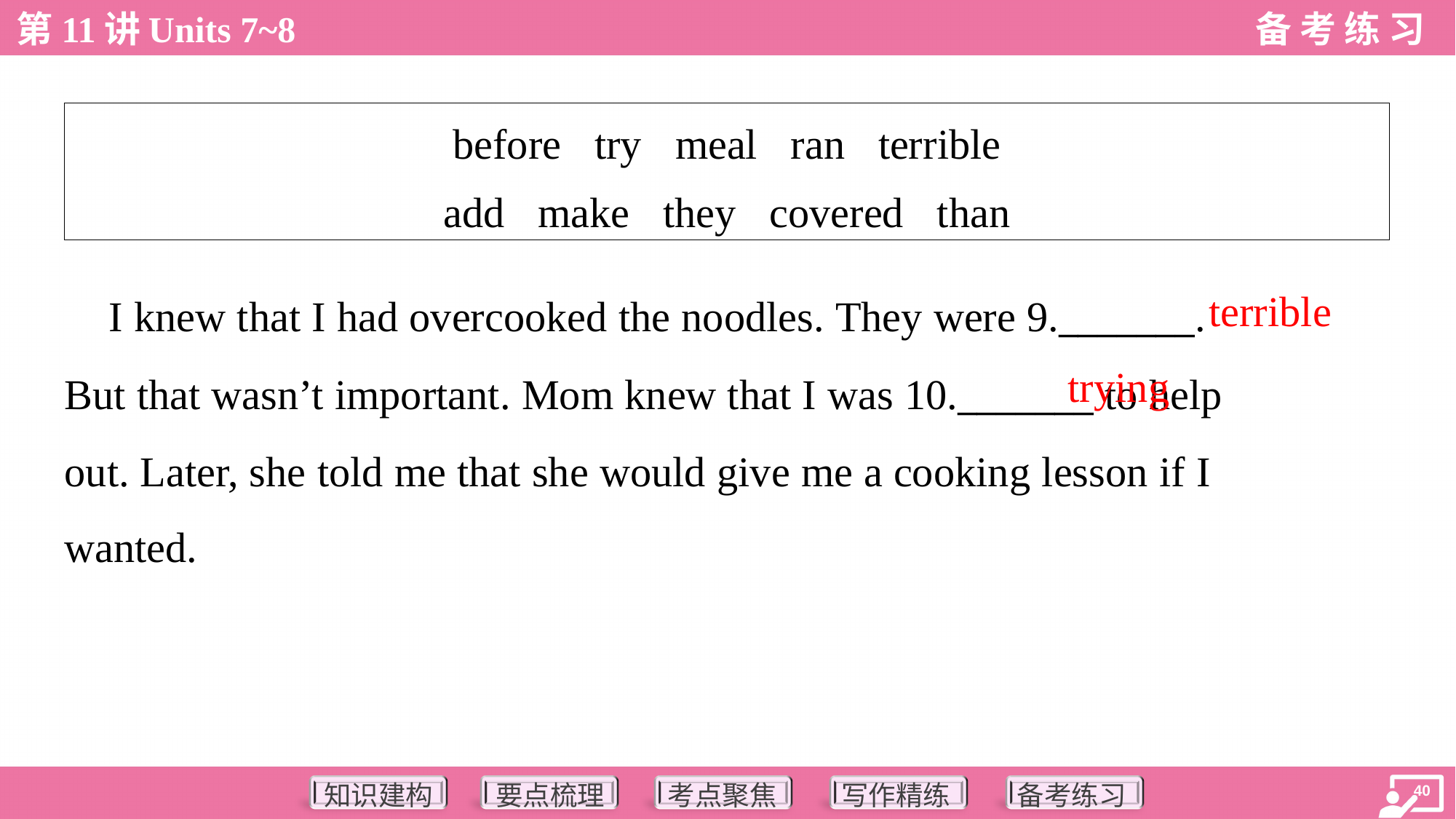

| before try meal ran terrible add make they covered than |
| --- |
terrible
    I knew that I had overcooked the noodles. They were 9._______.
But that wasn’t important. Mom knew that I was 10._______ to help
out. Later, she told me that she would give me a cooking lesson if I
wanted.
trying